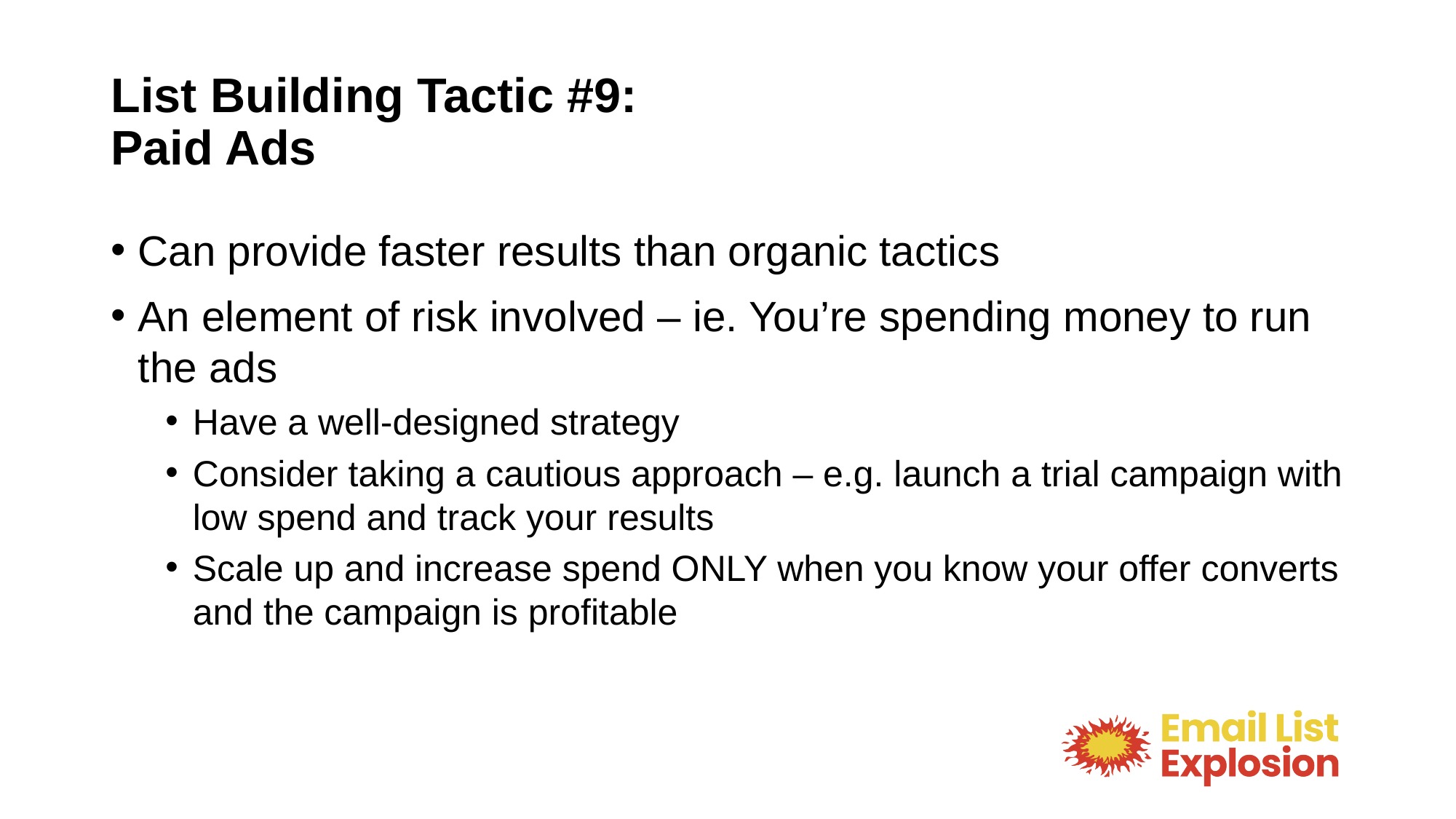

# List Building Tactic #9: Paid Ads
Can provide faster results than organic tactics
An element of risk involved – ie. You’re spending money to run the ads
Have a well-designed strategy
Consider taking a cautious approach – e.g. launch a trial campaign with low spend and track your results
Scale up and increase spend ONLY when you know your offer converts and the campaign is profitable